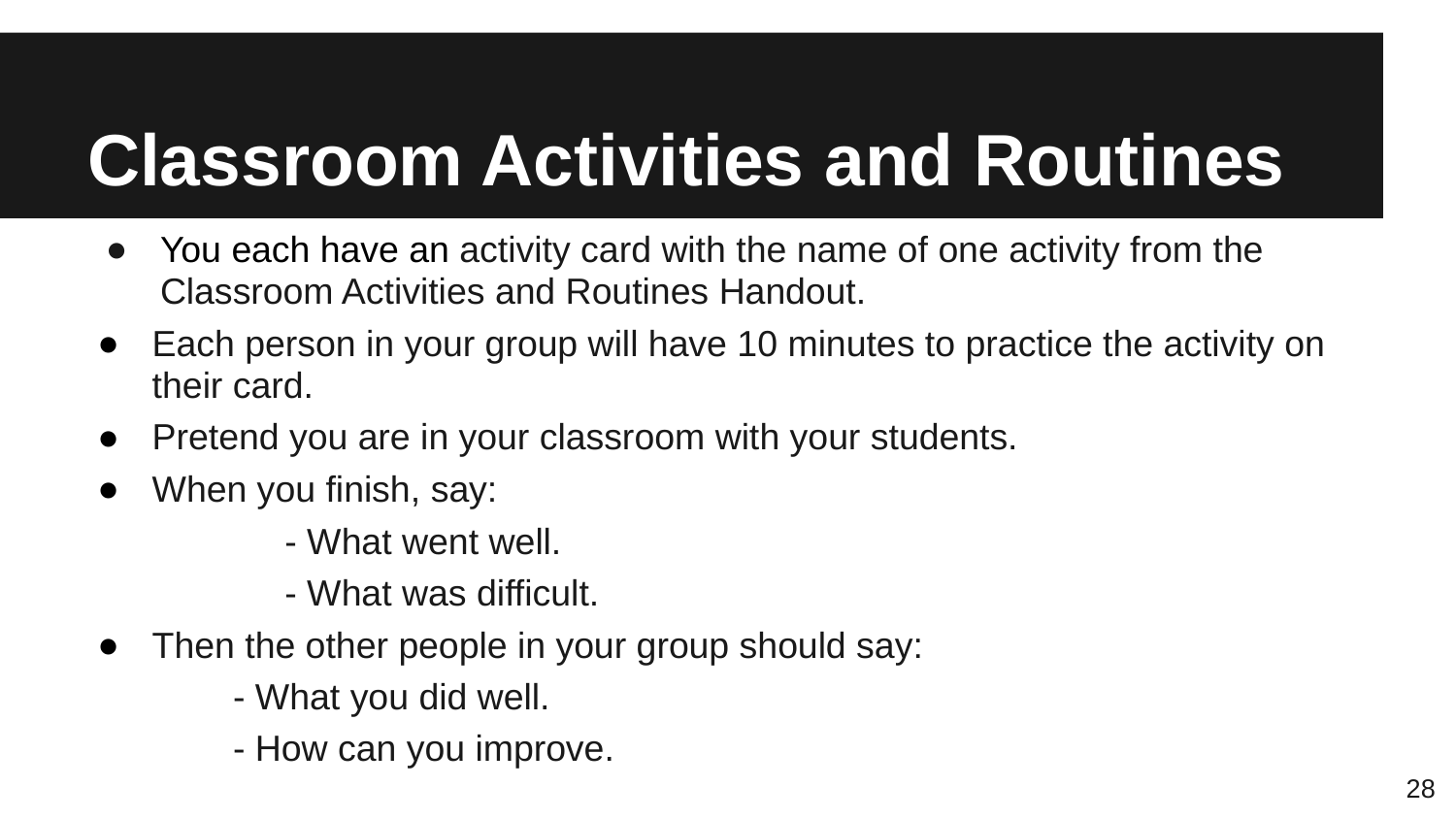

# Classroom Activities and Routines
You each have an activity card with the name of one activity from the Classroom Activities and Routines Handout.
Each person in your group will have 10 minutes to practice the activity on their card.
Pretend you are in your classroom with your students.
When you finish, say:
              - What went well.
              - What was difficult.
Then the other people in your group should say:
            	- What you did well.
              	- How can you improve.

28